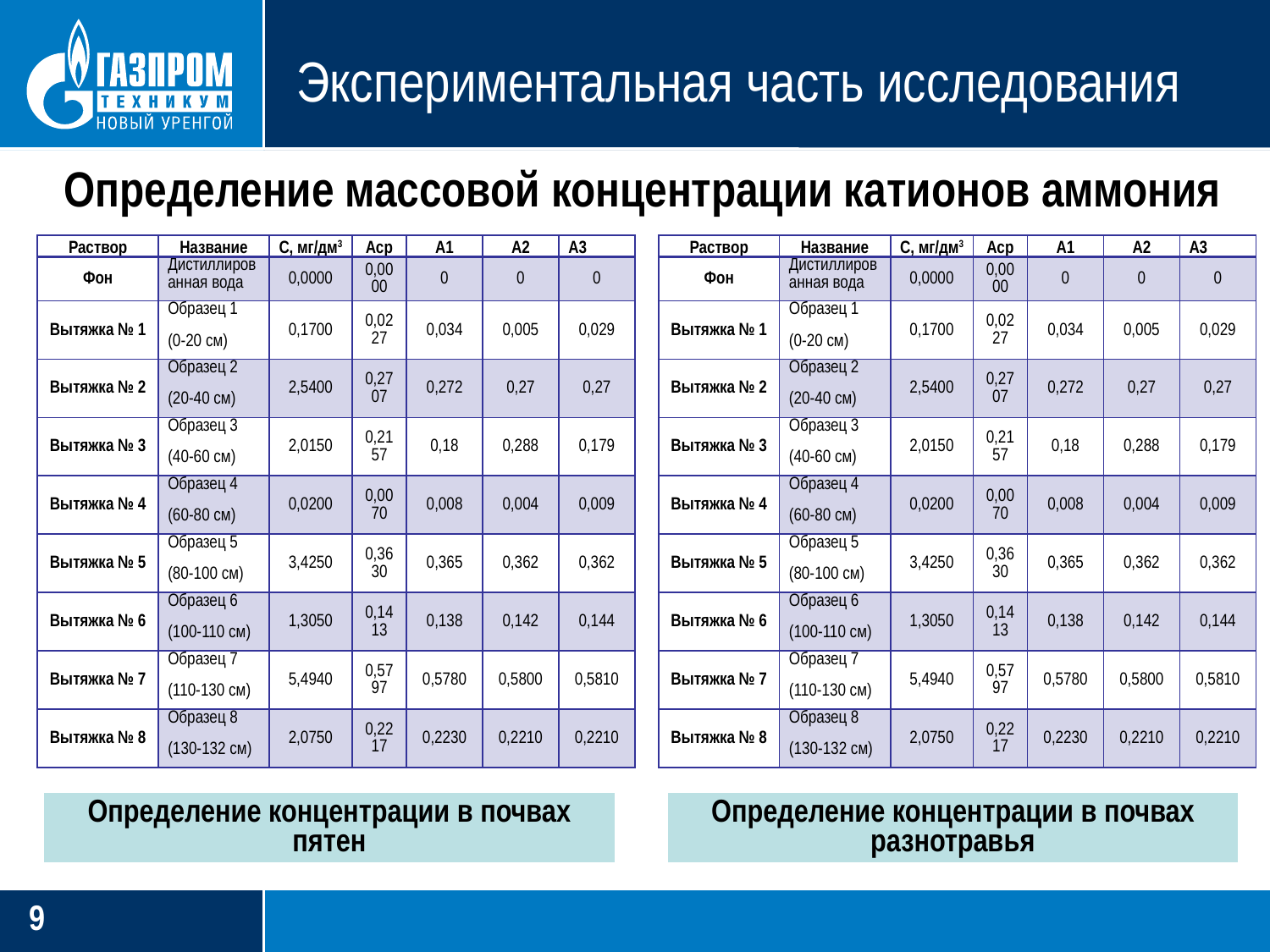

# Экспериментальная часть исследования
Определение массовой концентрации катионов аммония
| Раствор | Название | С, мг/дм3 | Aср | A1 | A2 | A3 |
| --- | --- | --- | --- | --- | --- | --- |
| Фон | Дистиллированная вода | 0,0000 | 0,0000 | 0 | 0 | 0 |
| Вытяжка № 1 | Образец 1 (0-20 см) | 0,1700 | 0,0227 | 0,034 | 0,005 | 0,029 |
| Вытяжка № 2 | Образец 2 (20-40 см) | 2,5400 | 0,2707 | 0,272 | 0,27 | 0,27 |
| Вытяжка № 3 | Образец 3 (40-60 см) | 2,0150 | 0,2157 | 0,18 | 0,288 | 0,179 |
| Вытяжка № 4 | Образец 4 (60-80 см) | 0,0200 | 0,0070 | 0,008 | 0,004 | 0,009 |
| Вытяжка № 5 | Образец 5 (80-100 см) | 3,4250 | 0,3630 | 0,365 | 0,362 | 0,362 |
| Вытяжка № 6 | Образец 6 (100-110 см) | 1,3050 | 0,1413 | 0,138 | 0,142 | 0,144 |
| Вытяжка № 7 | Образец 7 (110-130 см) | 5,4940 | 0,5797 | 0,5780 | 0,5800 | 0,5810 |
| Вытяжка № 8 | Образец 8 (130-132 см) | 2,0750 | 0,2217 | 0,2230 | 0,2210 | 0,2210 |
| Раствор | Название | С, мг/дм3 | Aср | A1 | A2 | A3 |
| --- | --- | --- | --- | --- | --- | --- |
| Фон | Дистиллированная вода | 0,0000 | 0,0000 | 0 | 0 | 0 |
| Вытяжка № 1 | Образец 1 (0-20 см) | 0,1700 | 0,0227 | 0,034 | 0,005 | 0,029 |
| Вытяжка № 2 | Образец 2 (20-40 см) | 2,5400 | 0,2707 | 0,272 | 0,27 | 0,27 |
| Вытяжка № 3 | Образец 3 (40-60 см) | 2,0150 | 0,2157 | 0,18 | 0,288 | 0,179 |
| Вытяжка № 4 | Образец 4 (60-80 см) | 0,0200 | 0,0070 | 0,008 | 0,004 | 0,009 |
| Вытяжка № 5 | Образец 5 (80-100 см) | 3,4250 | 0,3630 | 0,365 | 0,362 | 0,362 |
| Вытяжка № 6 | Образец 6 (100-110 см) | 1,3050 | 0,1413 | 0,138 | 0,142 | 0,144 |
| Вытяжка № 7 | Образец 7 (110-130 см) | 5,4940 | 0,5797 | 0,5780 | 0,5800 | 0,5810 |
| Вытяжка № 8 | Образец 8 (130-132 см) | 2,0750 | 0,2217 | 0,2230 | 0,2210 | 0,2210 |
| Определение концентрации в почвах пятен |
| --- |
| Определение концентрации в почвах разнотравья |
| --- |
9